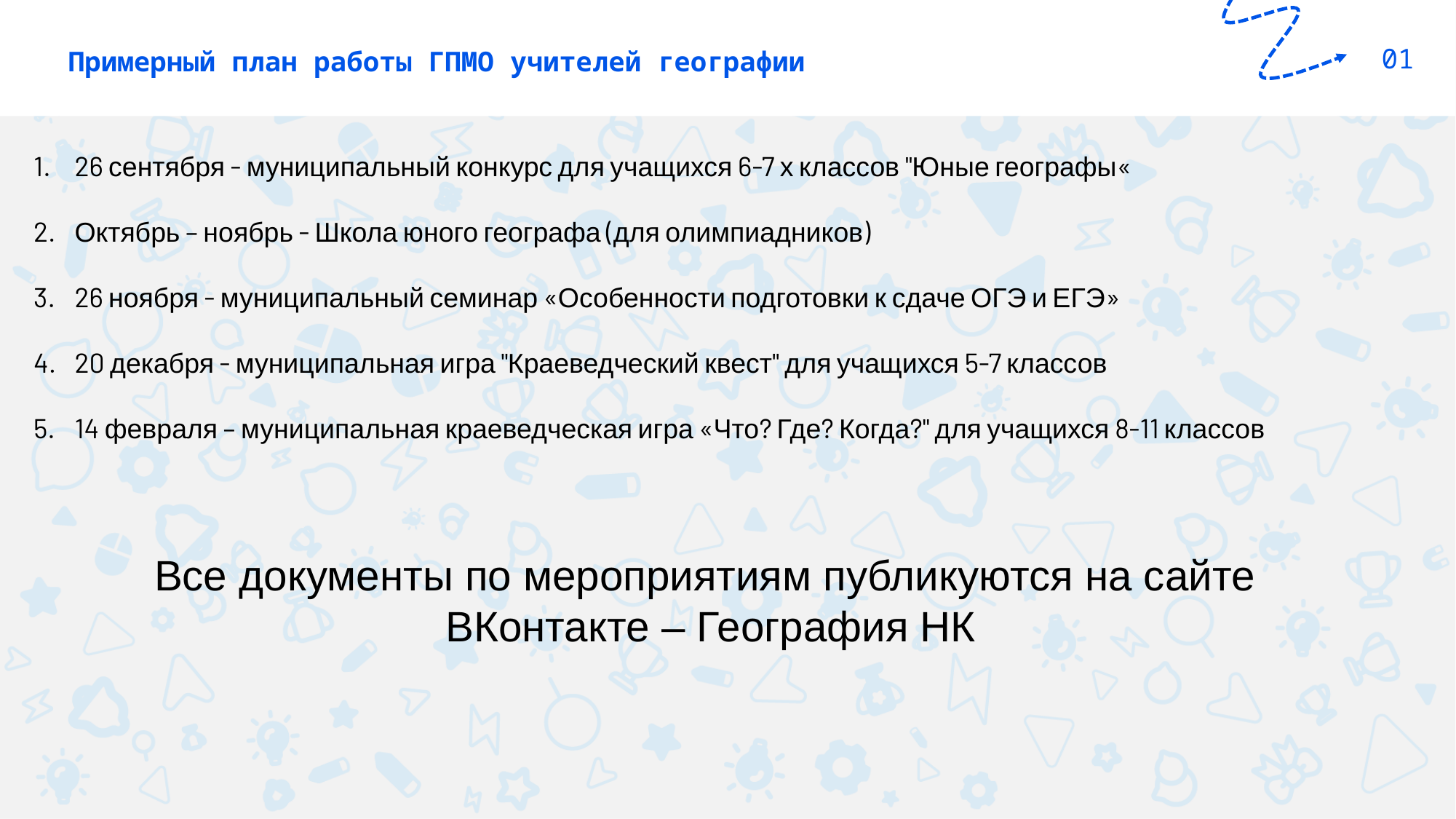

01
Примерный план работы ГПМО учителей географии
26 сентября - муниципальный конкурс для учащихся 6-7 х классов "Юные географы«

Октябрь – ноябрь - Школа юного географа (для олимпиадников)

26 ноября - муниципальный семинар «Особенности подготовки к сдаче ОГЭ и ЕГЭ»

20 декабря - муниципальная игра "Краеведческий квест" для учащихся 5-7 классов

14 февраля – муниципальная краеведческая игра «Что? Где? Когда?" для учащихся 8-11 классов
Все документы по мероприятиям публикуются на сайте
 ВКонтакте – География НК